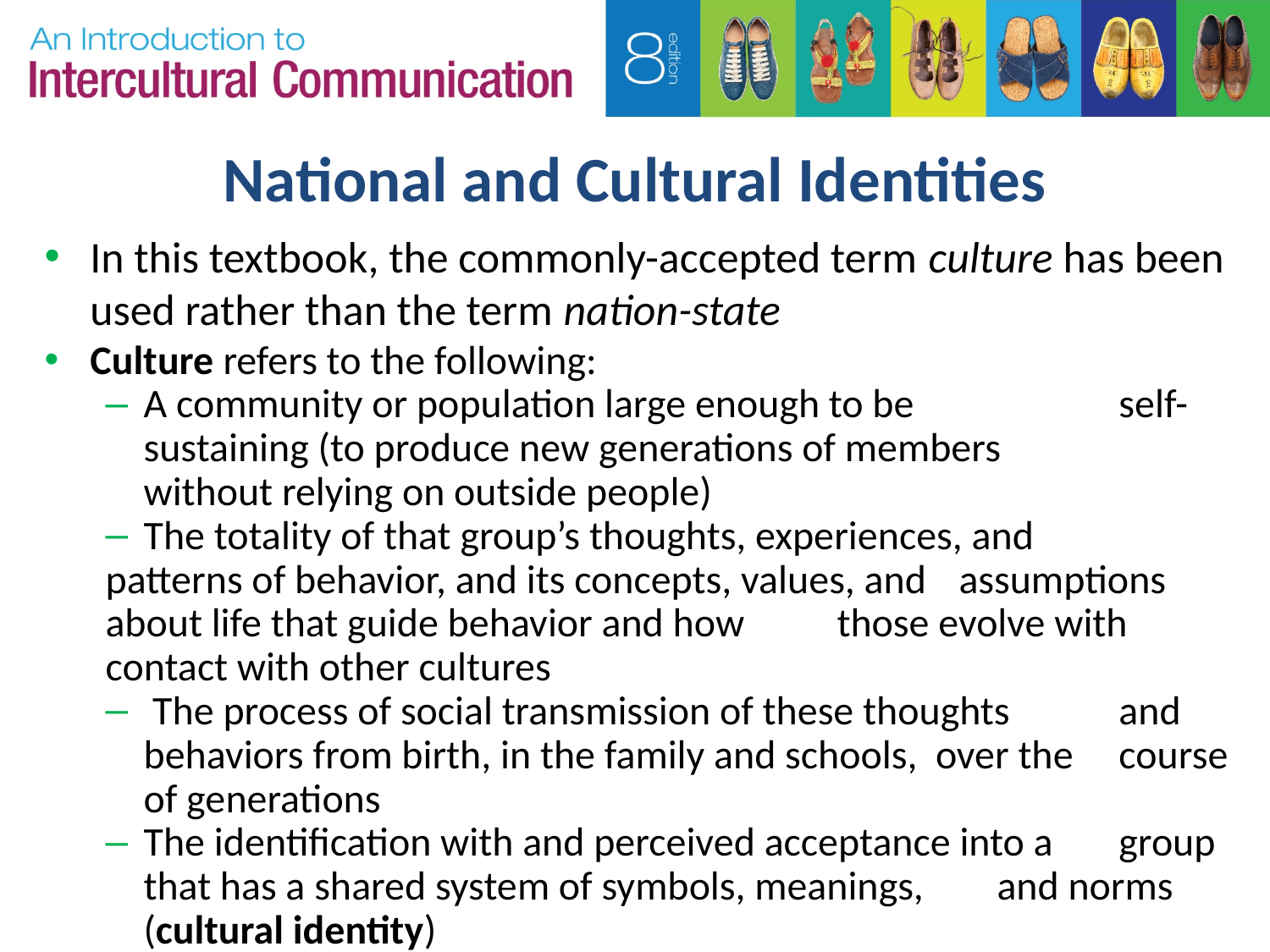

# National and Cultural Identities
In this textbook, the commonly-accepted term culture has been used rather than the term nation-state
Culture refers to the following:
A community or population large enough to be                	self-sustaining (to produce new generations of members 	without relying on outside people)
The totality of that group’s thoughts, experiences, and
	patterns of behavior, and its concepts, values, and 	assumptions about life that guide behavior and how 	those evolve with contact with other cultures
 The process of social transmission of these thoughts 	and behaviors from birth, in the family and schools,  over the    	course of generations
The identification with and perceived acceptance into a 	group that has a shared system of symbols, meanings, 	and norms (cultural identity)